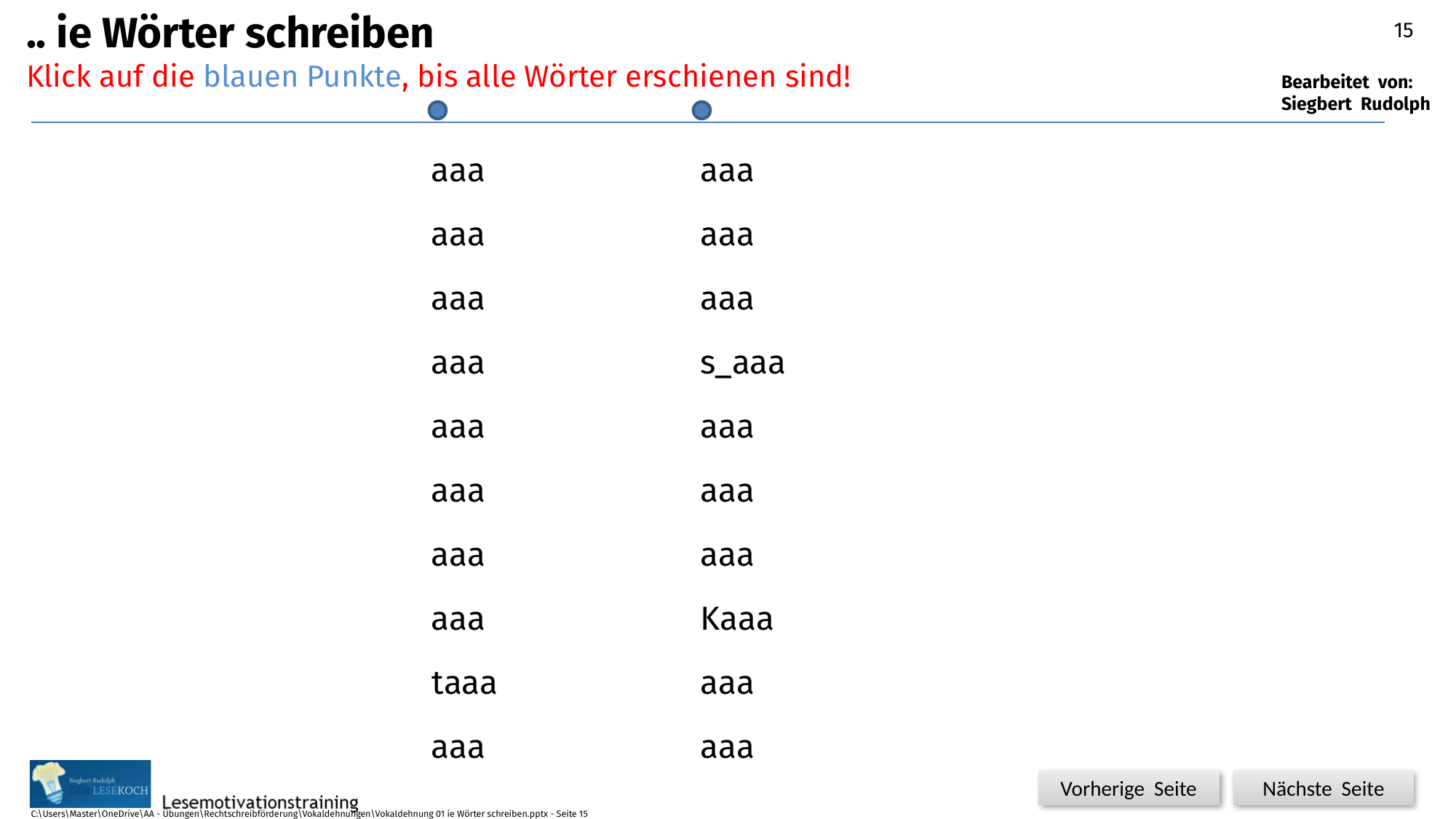

.. ie Wörter schreiben
Klick auf die blauen Punkte, bis alle Wörter erschienen sind!
15

aaa
aaa
aaa
aaa
aaa
aaa
aaa
s_aaa
aaa
aaa
aaa
aaa
aaa
aaa
aaa
Kaaa
taaa
aaa
aaa
aaa
C:\Users\Master\OneDrive\AA - Übungen\Rechtschreibförderung\Vokaldehnungen\Vokaldehnung 01 ie Wörter schreiben.pptx - Seite 15